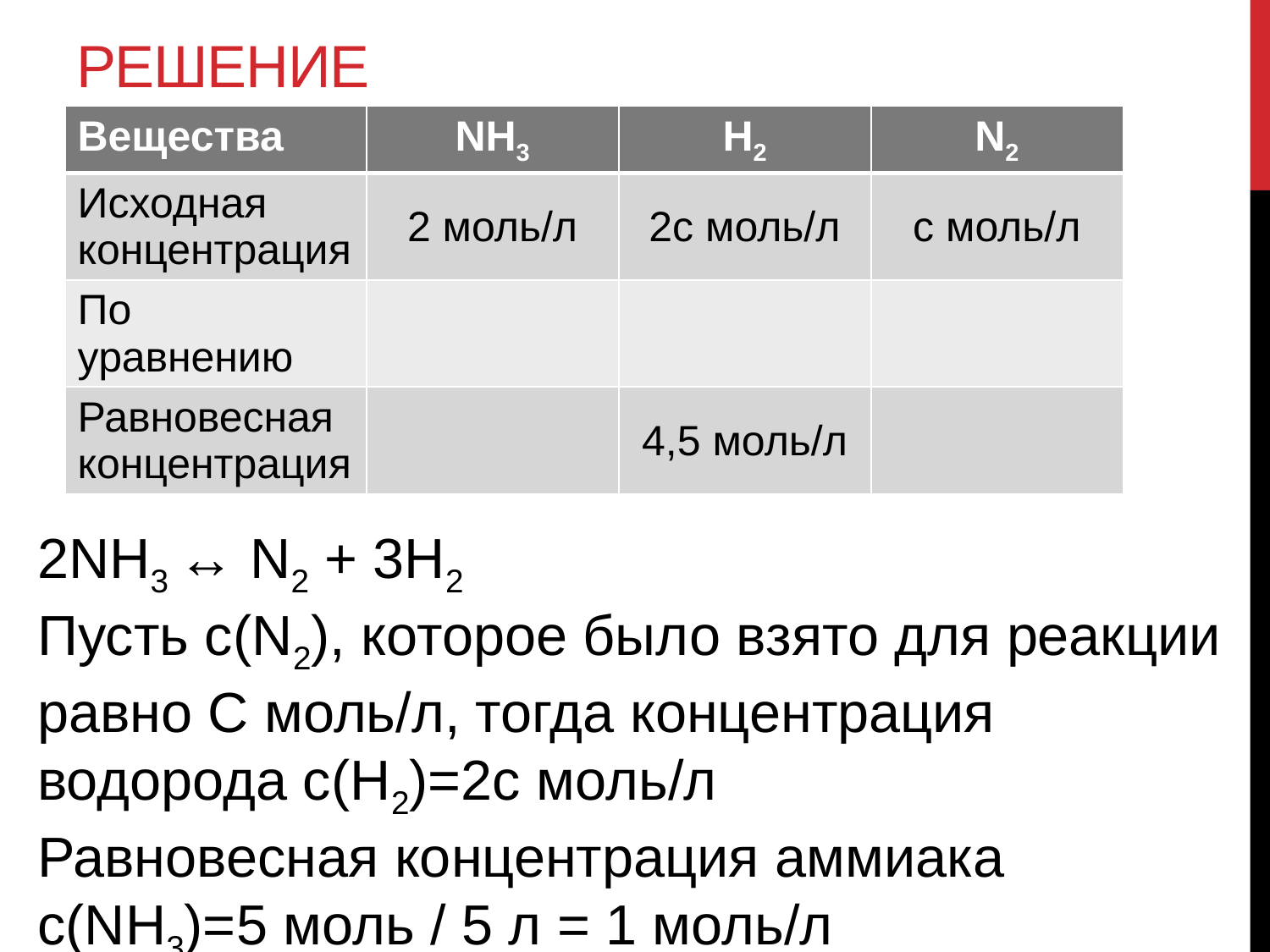

# решение
| Вещества | NН3 | Н2 | N2 |
| --- | --- | --- | --- |
| Исходная концентрация | 2 моль/л | 2с моль/л | с моль/л |
| По уравнению |  |  |  |
| Равновесная концентрация |  | 4,5 моль/л |  |
2NH3 ↔ N2 + 3H2
Пусть с(N2), которое было взято для реакции равно С моль/л, тогда концентрация водорода с(H2)=2с моль/л
Равновесная концентрация аммиака с(NH3)=5 моль / 5 л = 1 моль/л